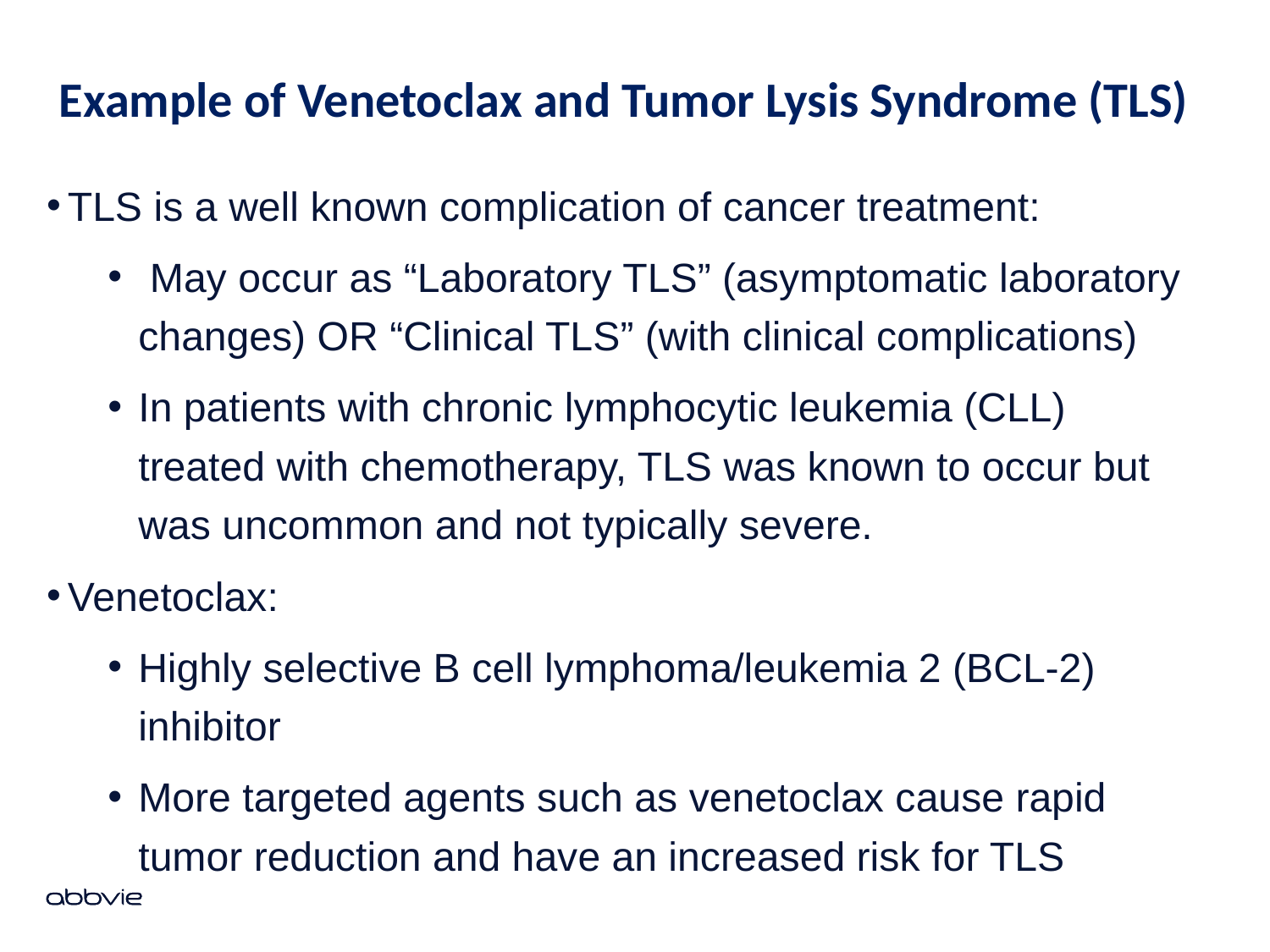

Example of Venetoclax and Tumor Lysis Syndrome (TLS)

TLS is a well known complication of cancer treatment:
 May occur as “Laboratory TLS” (asymptomatic laboratory changes) OR “Clinical TLS” (with clinical complications)
In patients with chronic lymphocytic leukemia (CLL) treated with chemotherapy, TLS was known to occur but was uncommon and not typically severe.
Venetoclax:
Highly selective B cell lymphoma/leukemia 2 (BCL-2) inhibitor
More targeted agents such as venetoclax cause rapid tumor reduction and have an increased risk for TLS

Immunology TA Group  | Date APRIL 2018 | Company Confidential © 2012